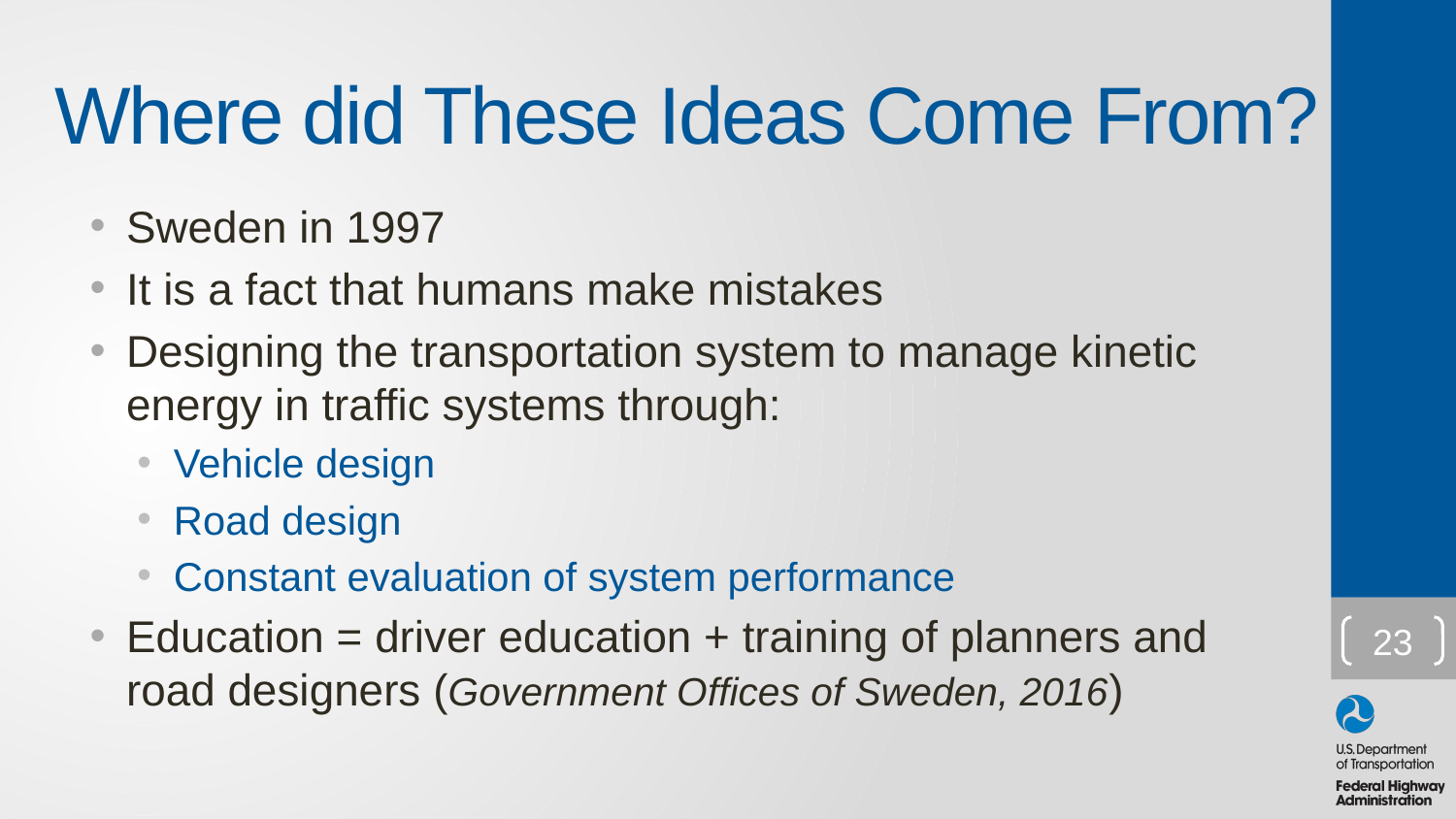

# Where did These Ideas Come From?
Sweden in 1997
It is a fact that humans make mistakes
Designing the transportation system to manage kinetic energy in traffic systems through:
Vehicle design
Road design
Constant evaluation of system performance
Education = driver education + training of planners and road designers (Government Offices of Sweden, 2016)
23